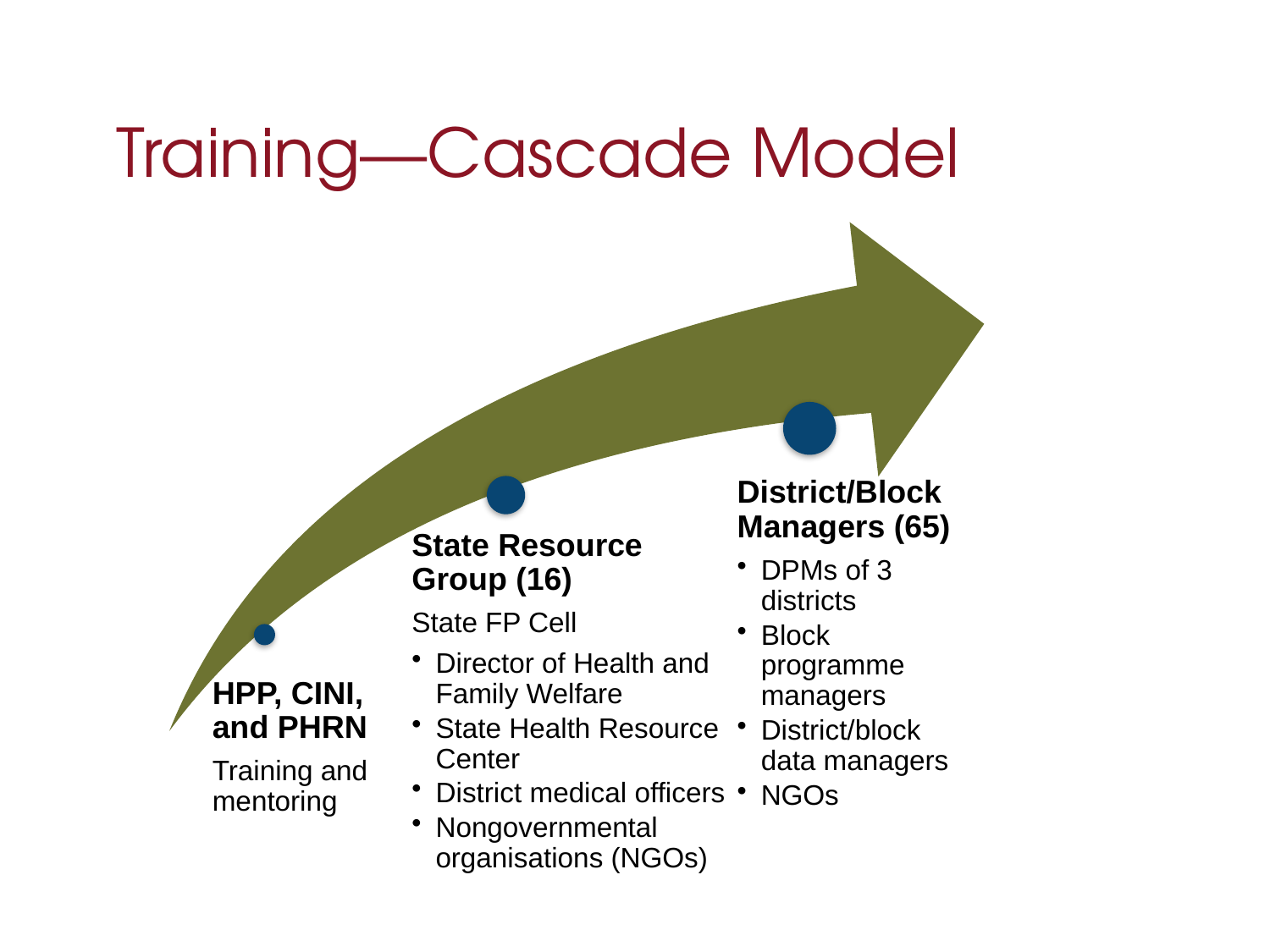

# Training—Cascade Model
HPP, CINI, and PHRN
Training and mentoring
State Resource Group (16)
State FP Cell
Director of Health and Family Welfare
State Health Resource Center
District medical officers
Nongovernmental organisations (NGOs)
District/Block Managers (65)
DPMs of 3 districts
Block programme managers
District/block data managers
NGOs